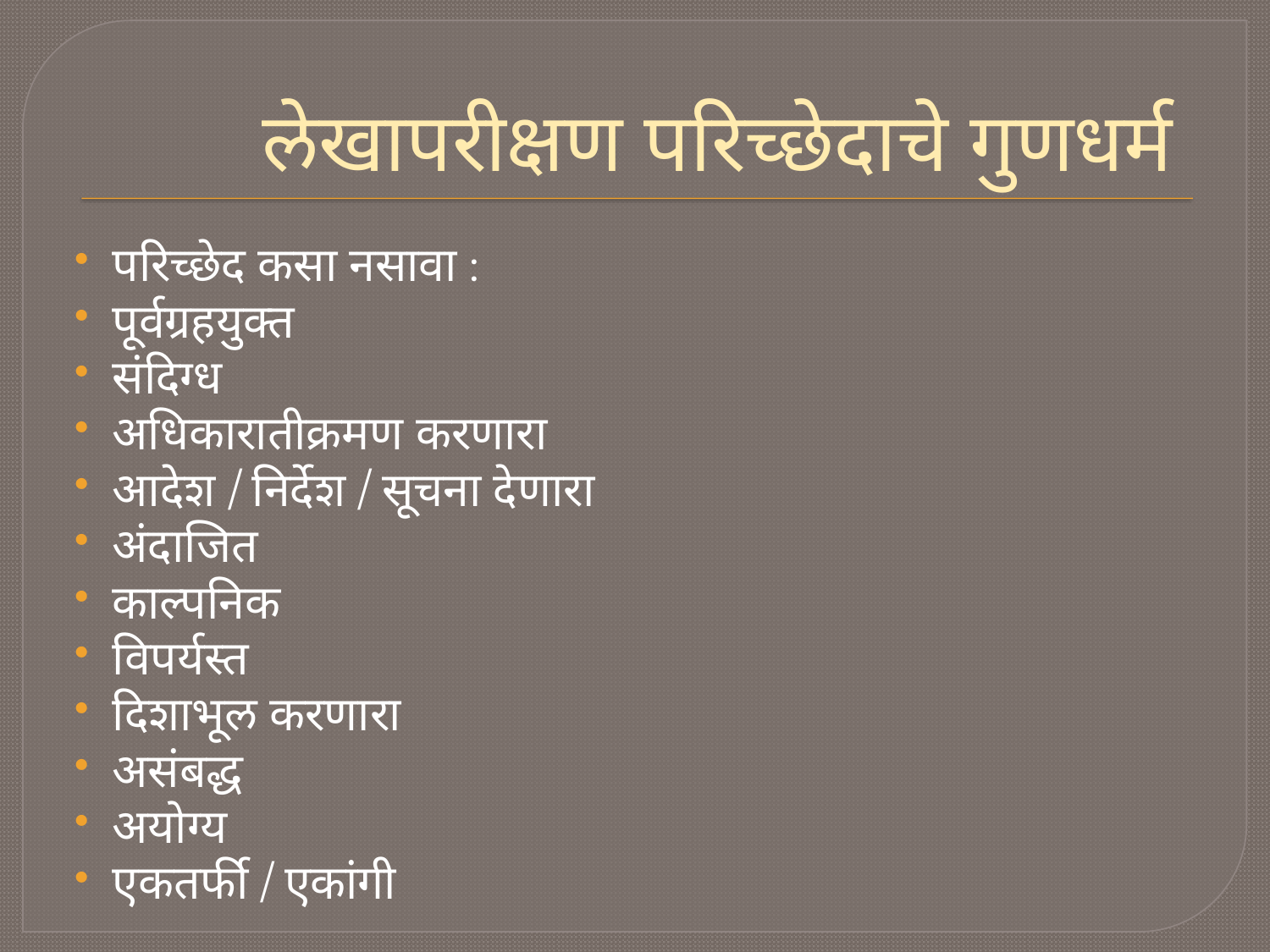

# लेखापरीक्षण परिच्छेदाचे गुणधर्म
परिच्छेद कसा नसावा :
पूर्वग्रहयुक्त
संदिग्ध
अधिकारातीक्रमण करणारा
आदेश / निर्देश / सूचना देणारा
अंदाजित
काल्पनिक
विपर्यस्त
दिशाभूल करणारा
असंबद्ध
अयोग्य
एकतर्फी / एकांगी